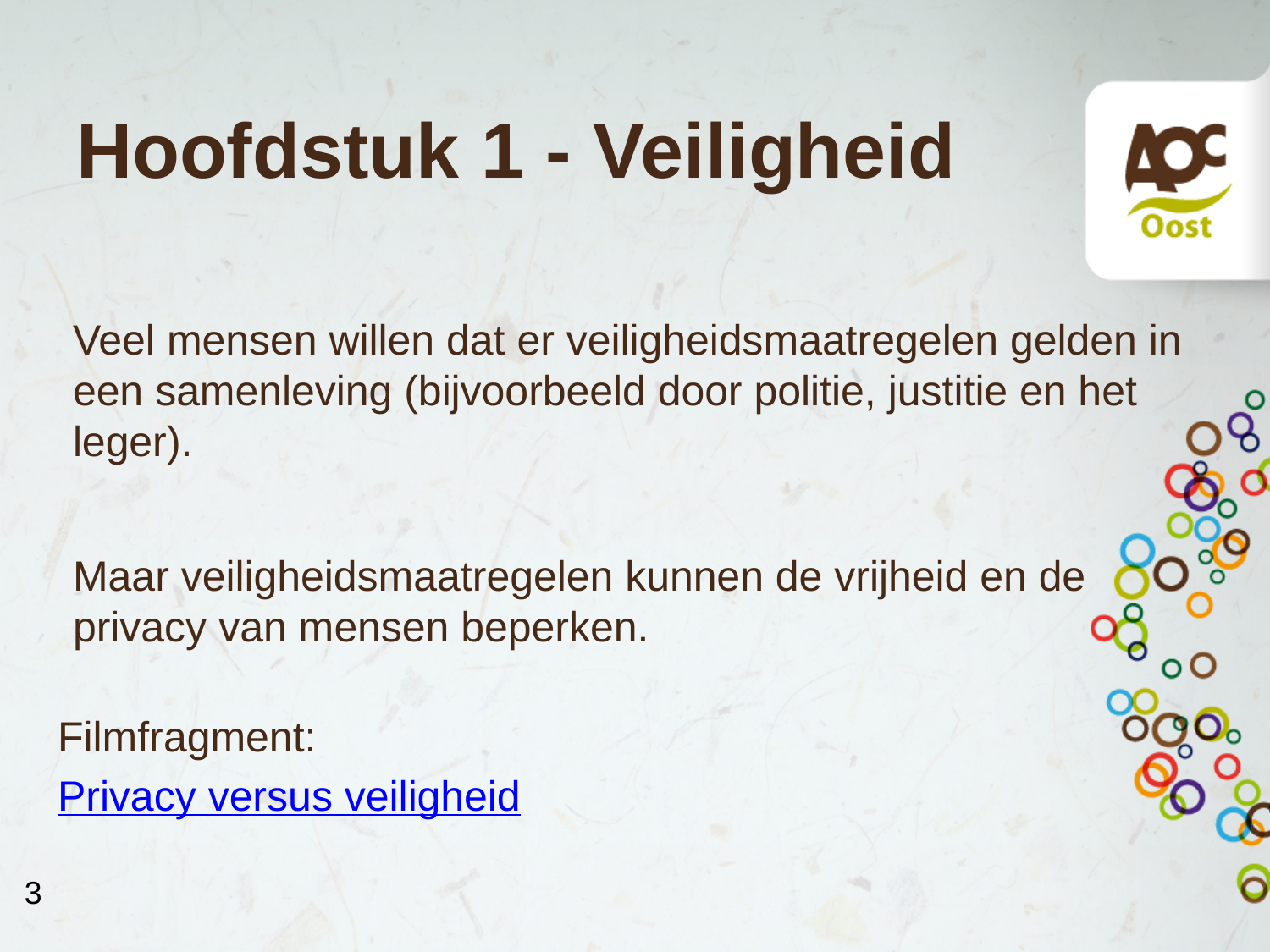

# Hoofdstuk 1 - Veiligheid
Veel mensen willen dat er veiligheidsmaatregelen gelden in een samenleving (bijvoorbeeld door politie, justitie en het leger).

Maar veiligheidsmaatregelen kunnen de vrijheid en de privacy van mensen beperken.
Filmfragment:
Privacy versus veiligheid

3